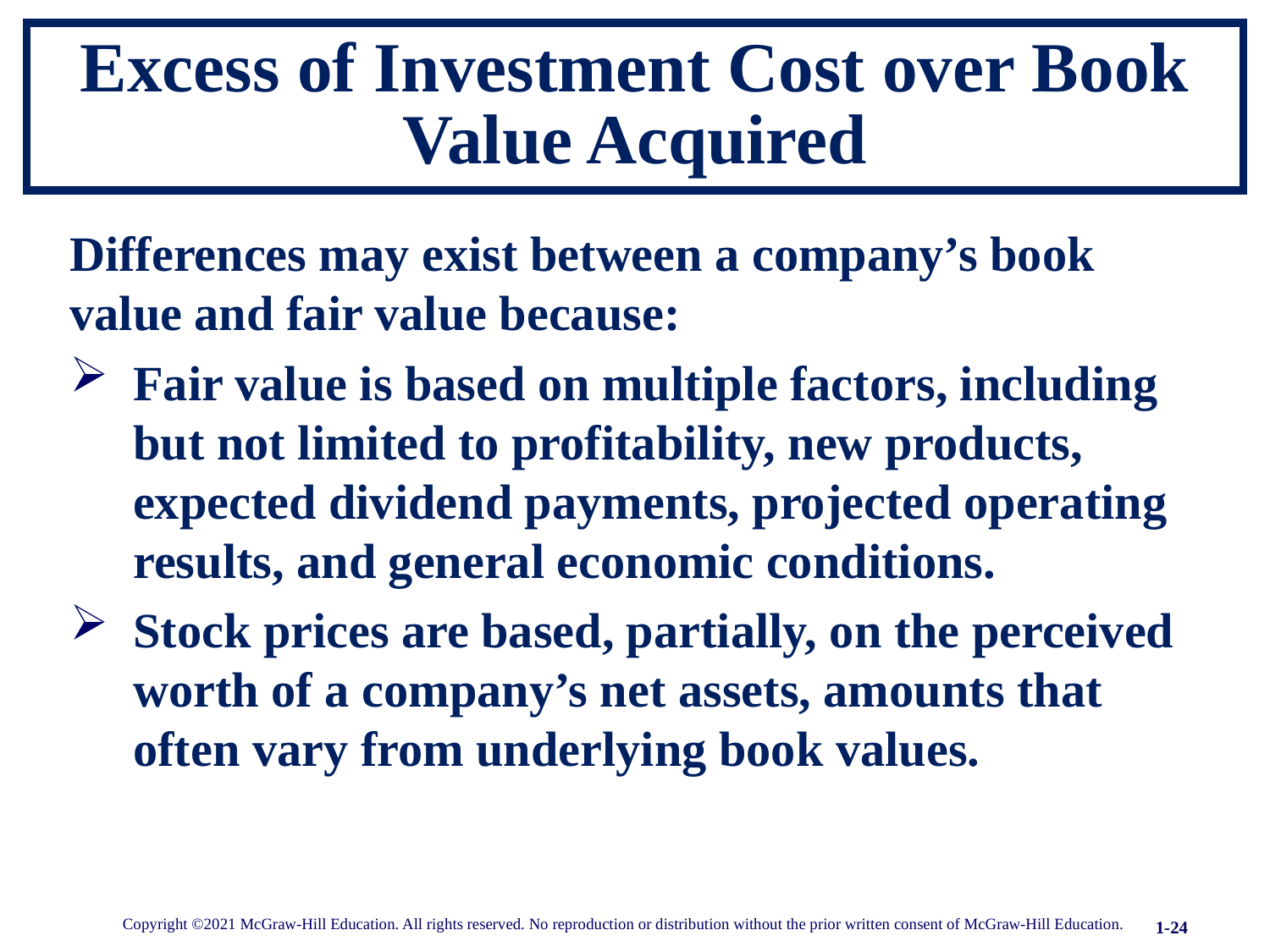

# Excess of Investment Cost over Book Value Acquired
Differences may exist between a company’s book value and fair value because:
Fair value is based on multiple factors, including but not limited to profitability, new products, expected dividend payments, projected operating results, and general economic conditions.
Stock prices are based, partially, on the perceived worth of a company’s net assets, amounts that often vary from underlying book values.
Copyright ©2021 McGraw-Hill Education. All rights reserved. No reproduction or distribution without the prior written consent of McGraw-Hill Education.
1-24